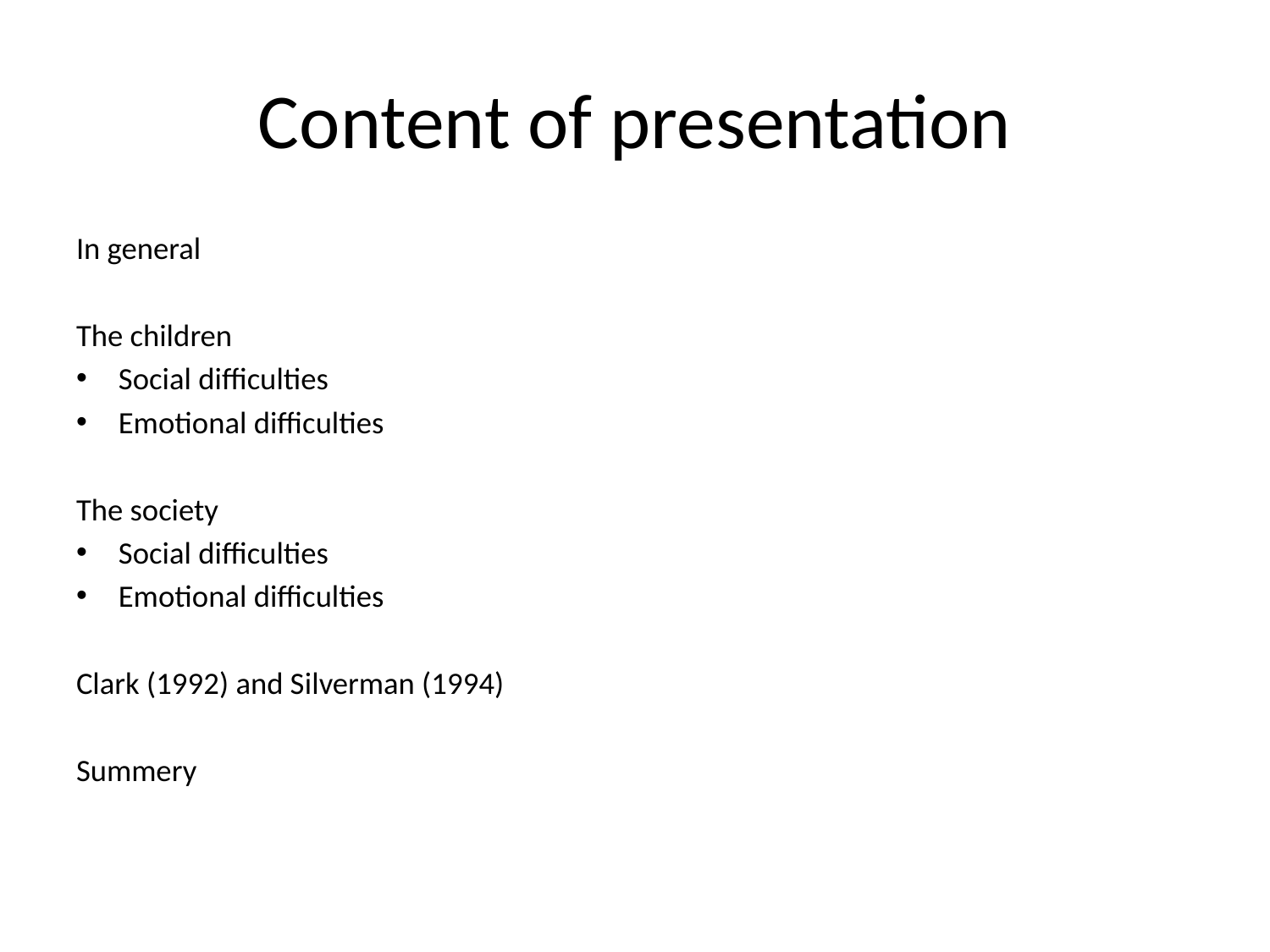

# Content of presentation
In general

The children
Social difficulties
Emotional difficulties

The society
Social difficulties
Emotional difficulties

Clark (1992) and Silverman (1994)

Summery